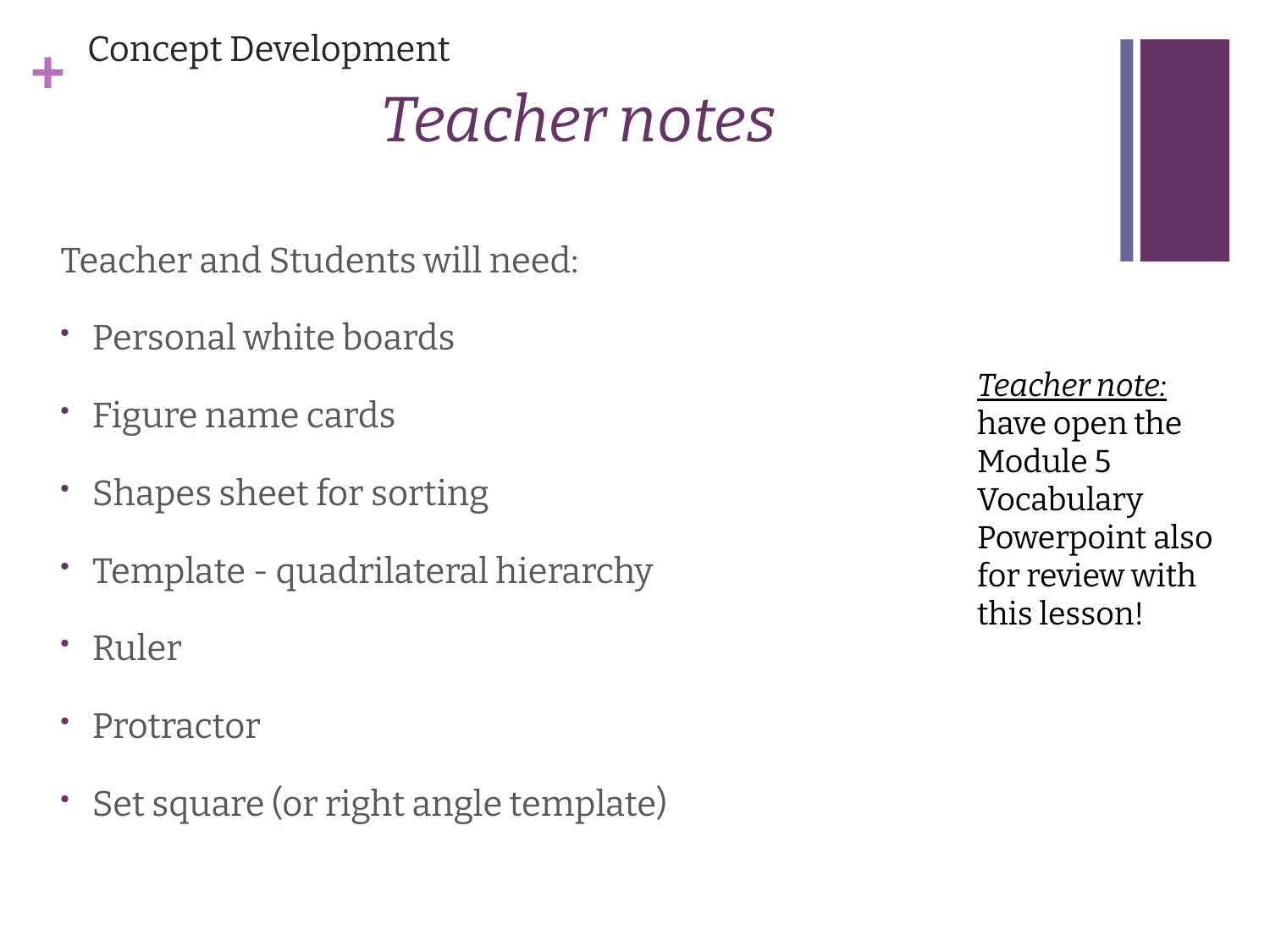

Concept Development
# Teacher notes
Teacher and Students will need:
Personal white boards
Figure name cards
Shapes sheet for sorting
Template - quadrilateral hierarchy
Ruler
Protractor
Set square (or right angle template)
Teacher note: have open the Module 5 Vocabulary Powerpoint also for review with this lesson!